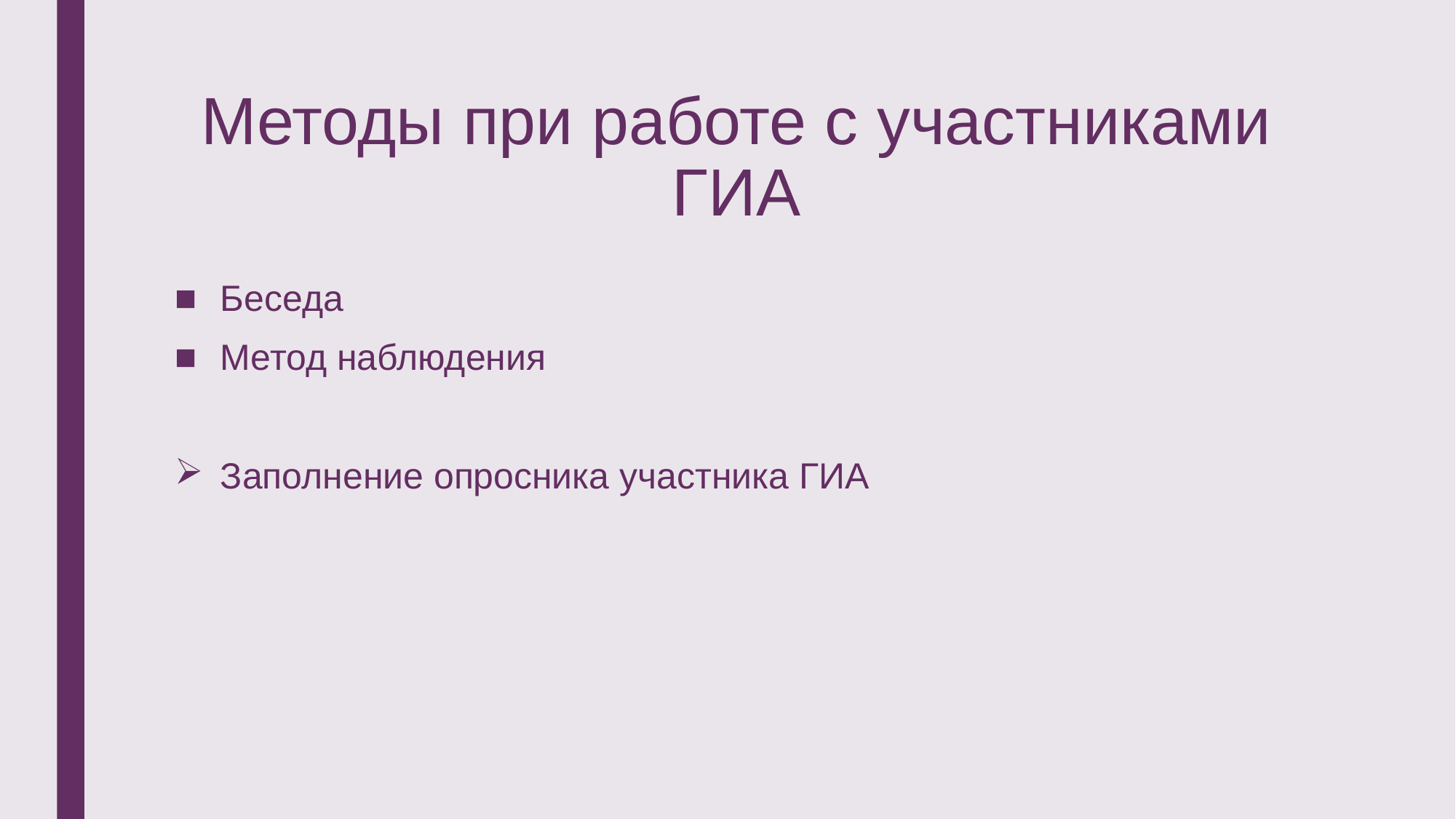

# Методы при работе с участниками ГИА
Беседа
Метод наблюдения

Заполнение опросника участника ГИА